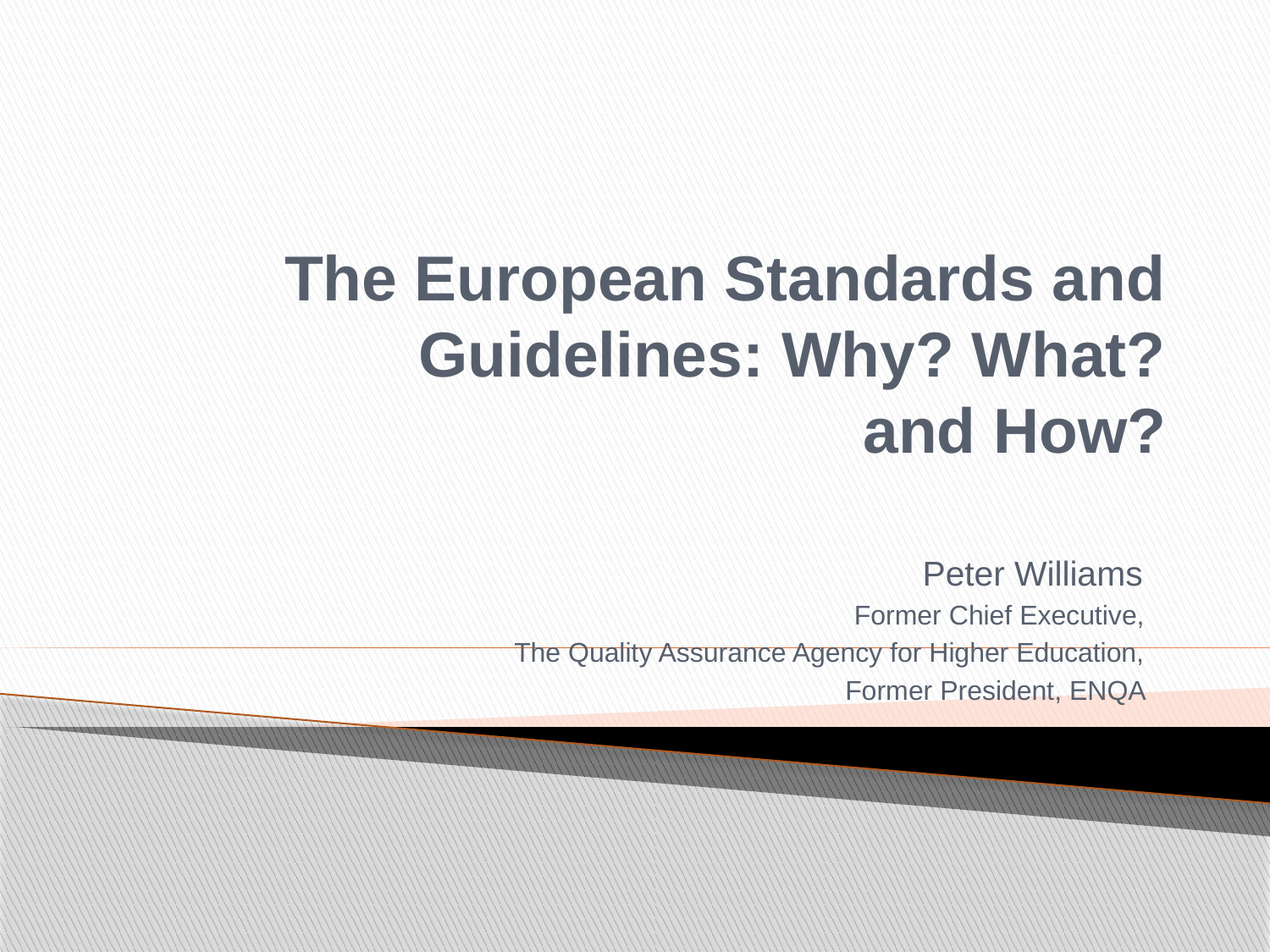

# The European Standards and Guidelines: Why? What? and How?
Peter Williams
Former Chief Executive,
The Quality Assurance Agency for Higher Education,
Former President, ENQA